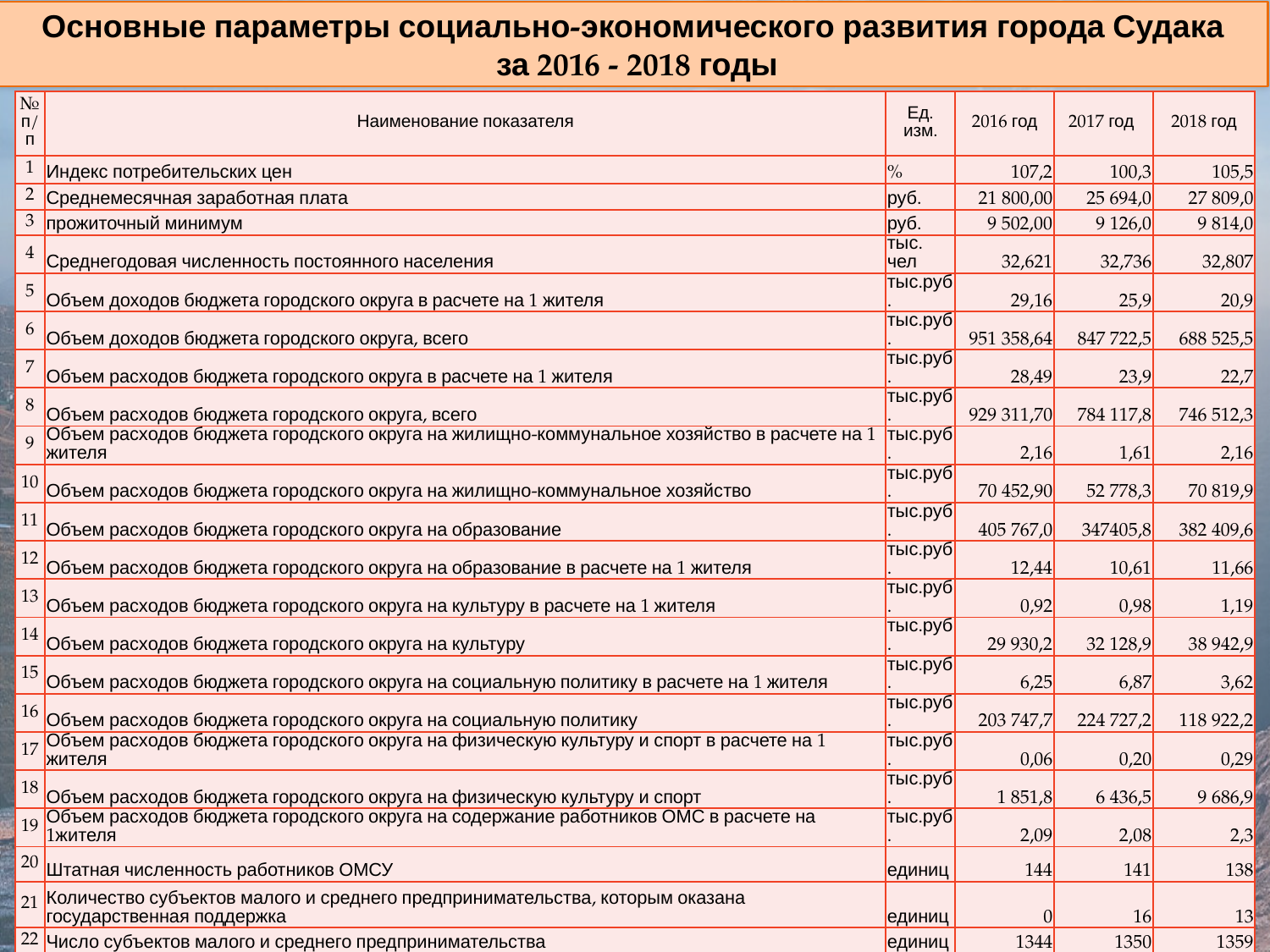

Основные параметры социально-экономического развития города Судака
 за 2016 - 2018 годы
| № п/п | Наименование показателя | Ед. изм. | 2016 год | 2017 год | 2018 год |
| --- | --- | --- | --- | --- | --- |
| 1 | Индекс потребительских цен | % | 107,2 | 100,3 | 105,5 |
| 2 | Среднемесячная заработная плата | руб. | 21 800,00 | 25 694,0 | 27 809,0 |
| 3 | прожиточный минимум | руб. | 9 502,00 | 9 126,0 | 9 814,0 |
| 4 | Среднегодовая численность постоянного населения | тыс. чел | 32,621 | 32,736 | 32,807 |
| 5 | Объем доходов бюджета городского округа в расчете на 1 жителя | тыс.руб. | 29,16 | 25,9 | 20,9 |
| 6 | Объем доходов бюджета городского округа, всего | тыс.руб. | 951 358,64 | 847 722,5 | 688 525,5 |
| 7 | Объем расходов бюджета городского округа в расчете на 1 жителя | тыс.руб. | 28,49 | 23,9 | 22,7 |
| 8 | Объем расходов бюджета городского округа, всего | тыс.руб. | 929 311,70 | 784 117,8 | 746 512,3 |
| 9 | Объем расходов бюджета городского округа на жилищно-коммунальное хозяйство в расчете на 1 жителя | тыс.руб. | 2,16 | 1,61 | 2,16 |
| 10 | Объем расходов бюджета городского округа на жилищно-коммунальное хозяйство | тыс.руб. | 70 452,90 | 52 778,3 | 70 819,9 |
| 11 | Объем расходов бюджета городского округа на образование | тыс.руб. | 405 767,0 | 347405,8 | 382 409,6 |
| 12 | Объем расходов бюджета городского округа на образование в расчете на 1 жителя | тыс.руб. | 12,44 | 10,61 | 11,66 |
| 13 | Объем расходов бюджета городского округа на культуру в расчете на 1 жителя | тыс.руб. | 0,92 | 0,98 | 1,19 |
| 14 | Объем расходов бюджета городского округа на культуру | тыс.руб. | 29 930,2 | 32 128,9 | 38 942,9 |
| 15 | Объем расходов бюджета городского округа на социальную политику в расчете на 1 жителя | тыс.руб. | 6,25 | 6,87 | 3,62 |
| 16 | Объем расходов бюджета городского округа на социальную политику | тыс.руб. | 203 747,7 | 224 727,2 | 118 922,2 |
| 17 | Объем расходов бюджета городского округа на физическую культуру и спорт в расчете на 1 жителя | тыс.руб. | 0,06 | 0,20 | 0,29 |
| 18 | Объем расходов бюджета городского округа на физическую культуру и спорт | тыс.руб. | 1 851,8 | 6 436,5 | 9 686,9 |
| 19 | Объем расходов бюджета городского округа на содержание работников ОМС в расчете на 1жителя | тыс.руб. | 2,09 | 2,08 | 2,3 |
| 20 | Штатная численность работников ОМСУ | единиц | 144 | 141 | 138 |
| 21 | Количество субъектов малого и среднего предпринимательства, которым оказана государственная поддержка | единиц | 0 | 16 | 13 |
| 22 | Число субъектов малого и среднего предпринимательства | единиц | 1344 | 1350 | 1359 |
| 23 | Доля протяженности автомобильных дорог общего пользования местного значения, не отвечающих нормативным требованиям, в общей протяженности автомобильных дорог общего пользования местного значения | % | 65,2 | 65,2 | 69,0 |
| 24 | Протяженность автомобильных дорог общего пользования местного значения, не отвечающих нормативным требованиям | км. | 134 | 134 | 132,4 |
34